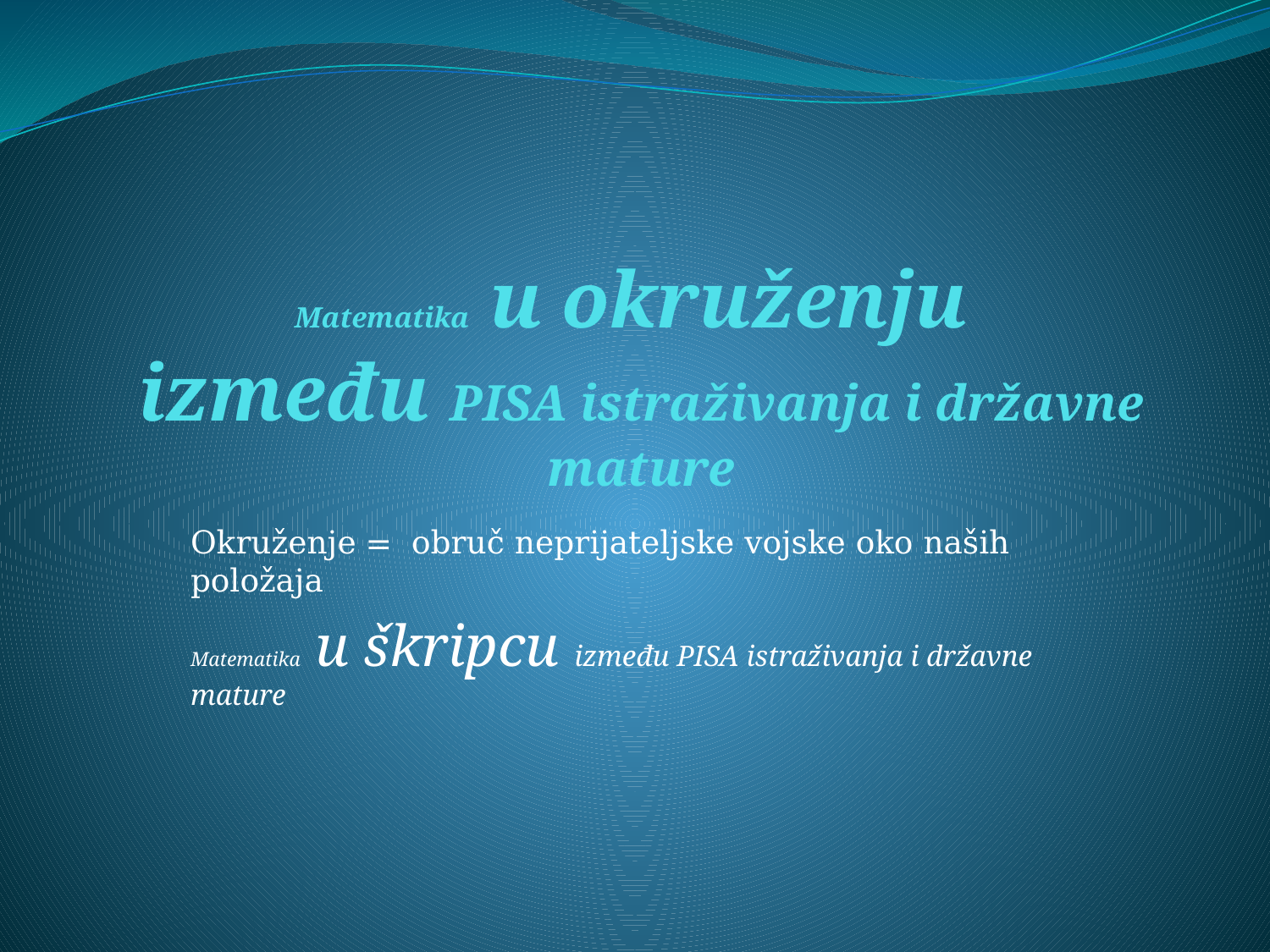

# Matematika u okruženju između PISA istraživanja i državne mature
Okruženje =  obruč neprijateljske vojske oko naših položaja
Matematika u škripcu između PISA istraživanja i državne mature